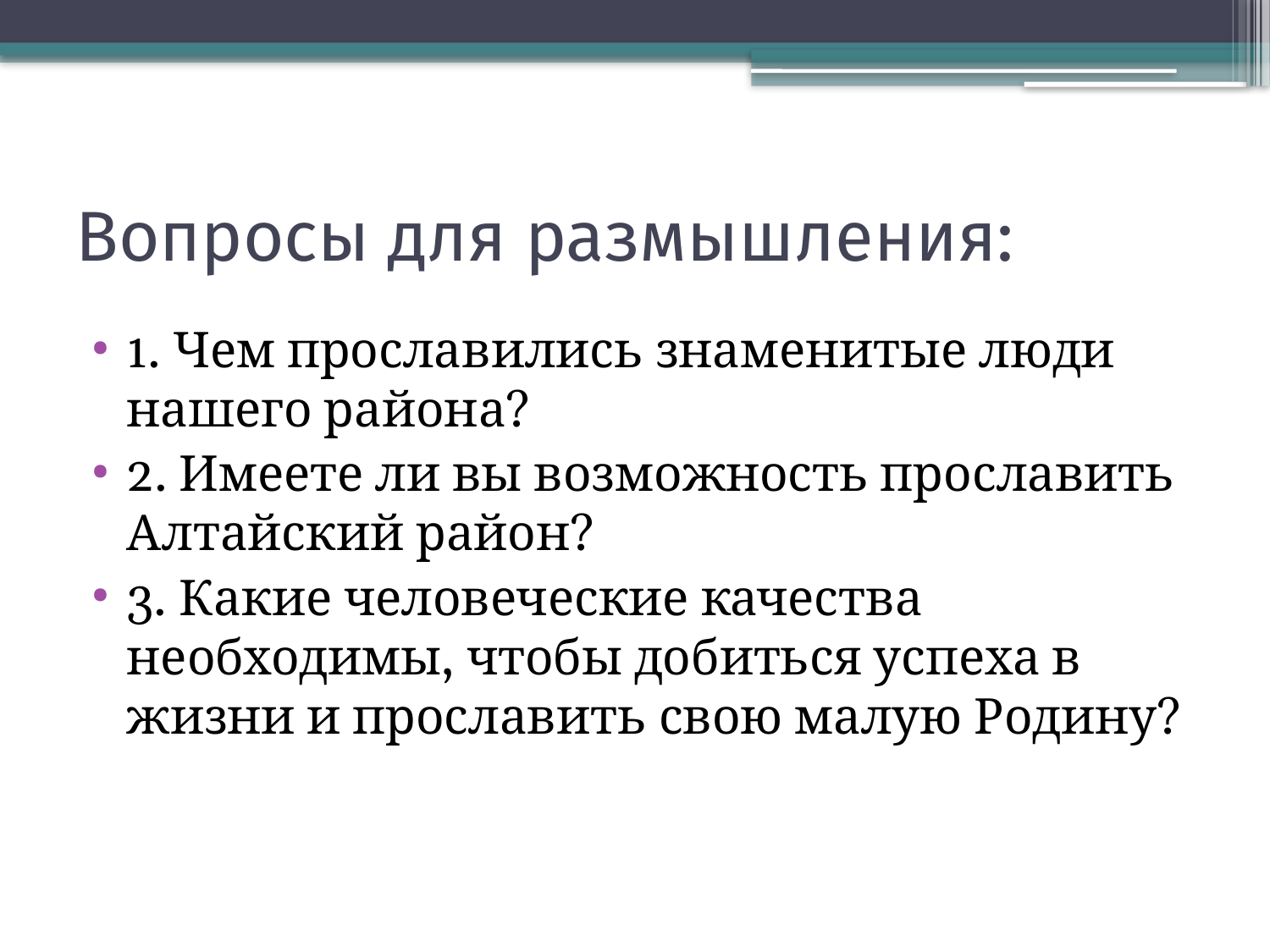

# Вопросы для размышления:
1. Чем прославились знаменитые люди нашего района?
2. Имеете ли вы возможность прославить Алтайский район?
3. Какие человеческие качества необходимы, чтобы добиться успеха в жизни и прославить свою малую Родину?